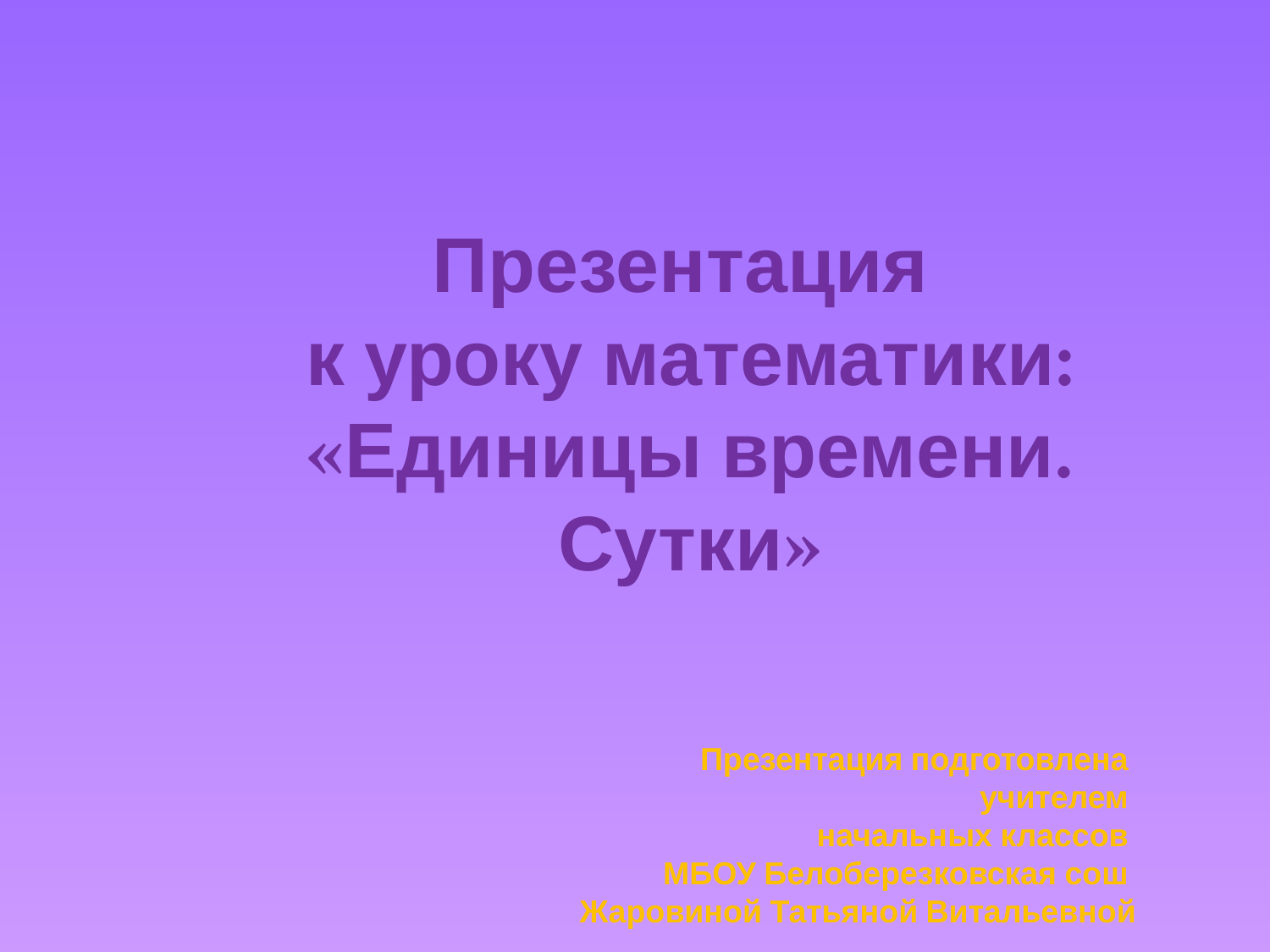

Презентация
к уроку математики: «Единицы времени. Сутки»

Презентация подготовлена
учителем
начальных классов
МБОУ Белоберезковская сош
Жаровиной Татьяной Витальевной